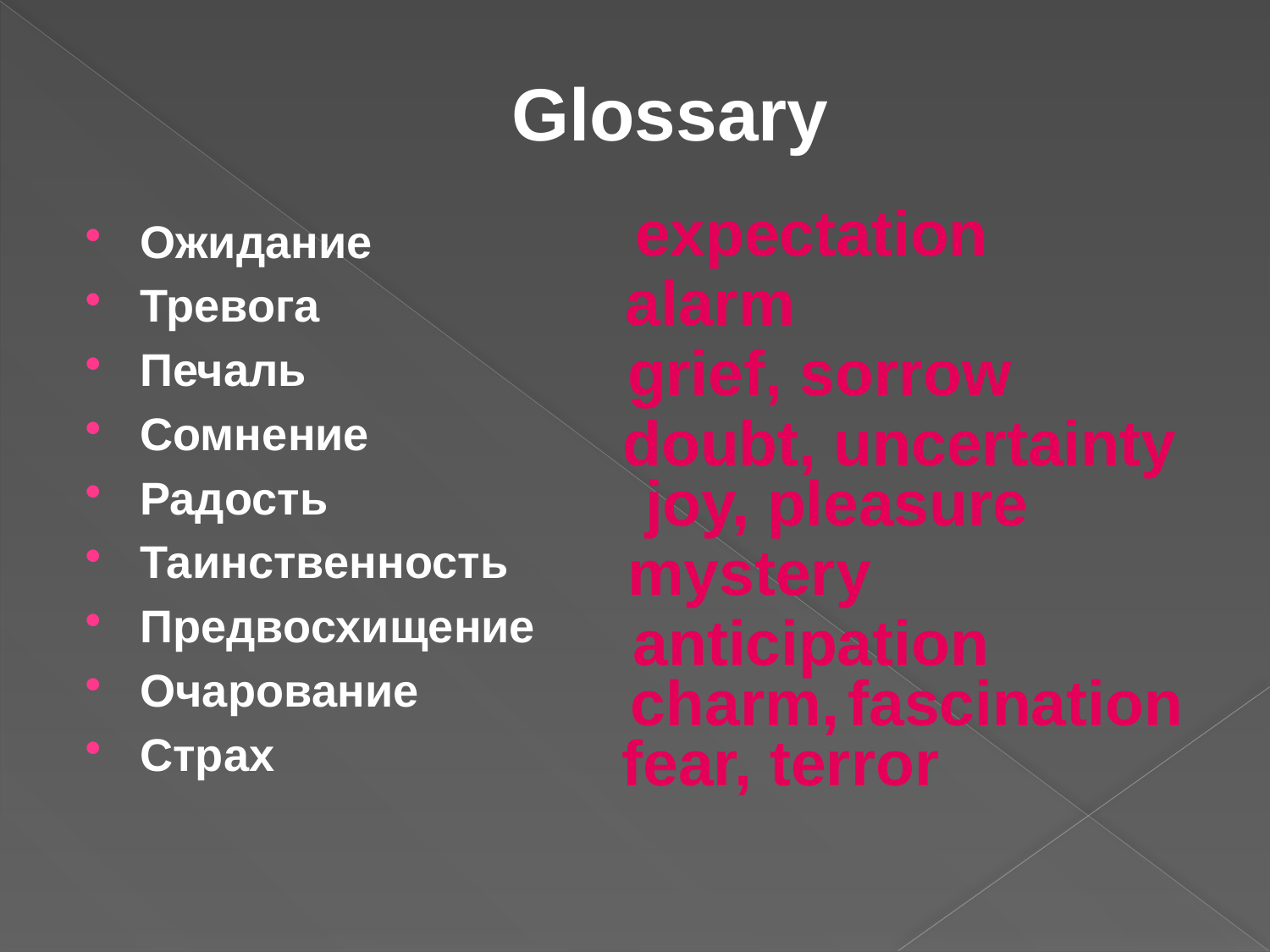

# Glossary
 expectation
Ожидание
Тревога
Печаль
Сомнение
Радость
Таинственность
Предвосхищение
Очарование
Страх

  alarm
         grief, sorrow
    doubt, uncertainty
  joy, pleasure
mystery
  anticipation
      charm, fascination
     fear, terror